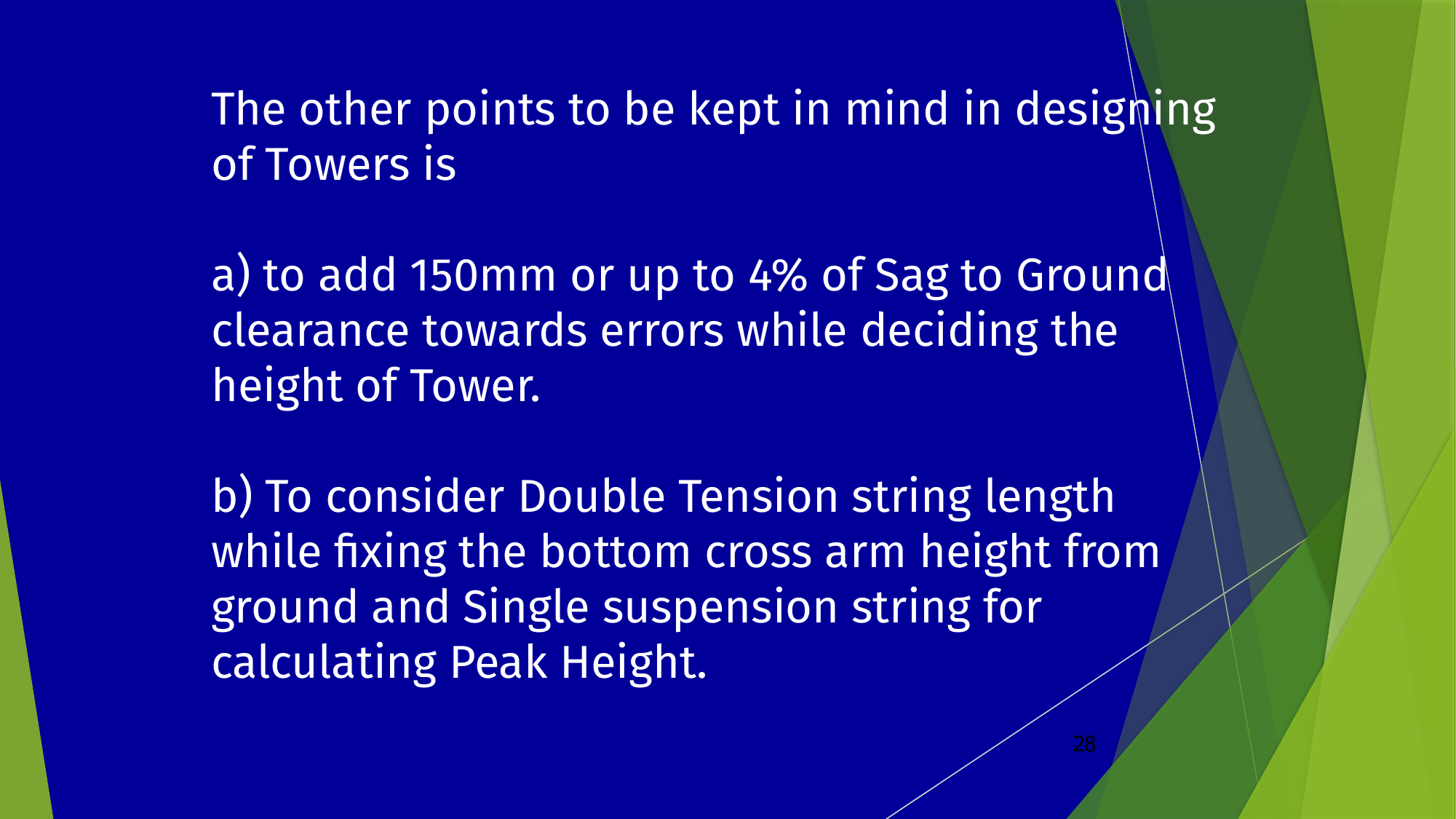

# The other points to be kept in mind in designing of Towers is a) to add 150mm or up to 4% of Sag to Ground clearance towards errors while deciding the height of Tower. b) To consider Double Tension string length while fixing the bottom cross arm height from ground and Single suspension string for calculating Peak Height.

28